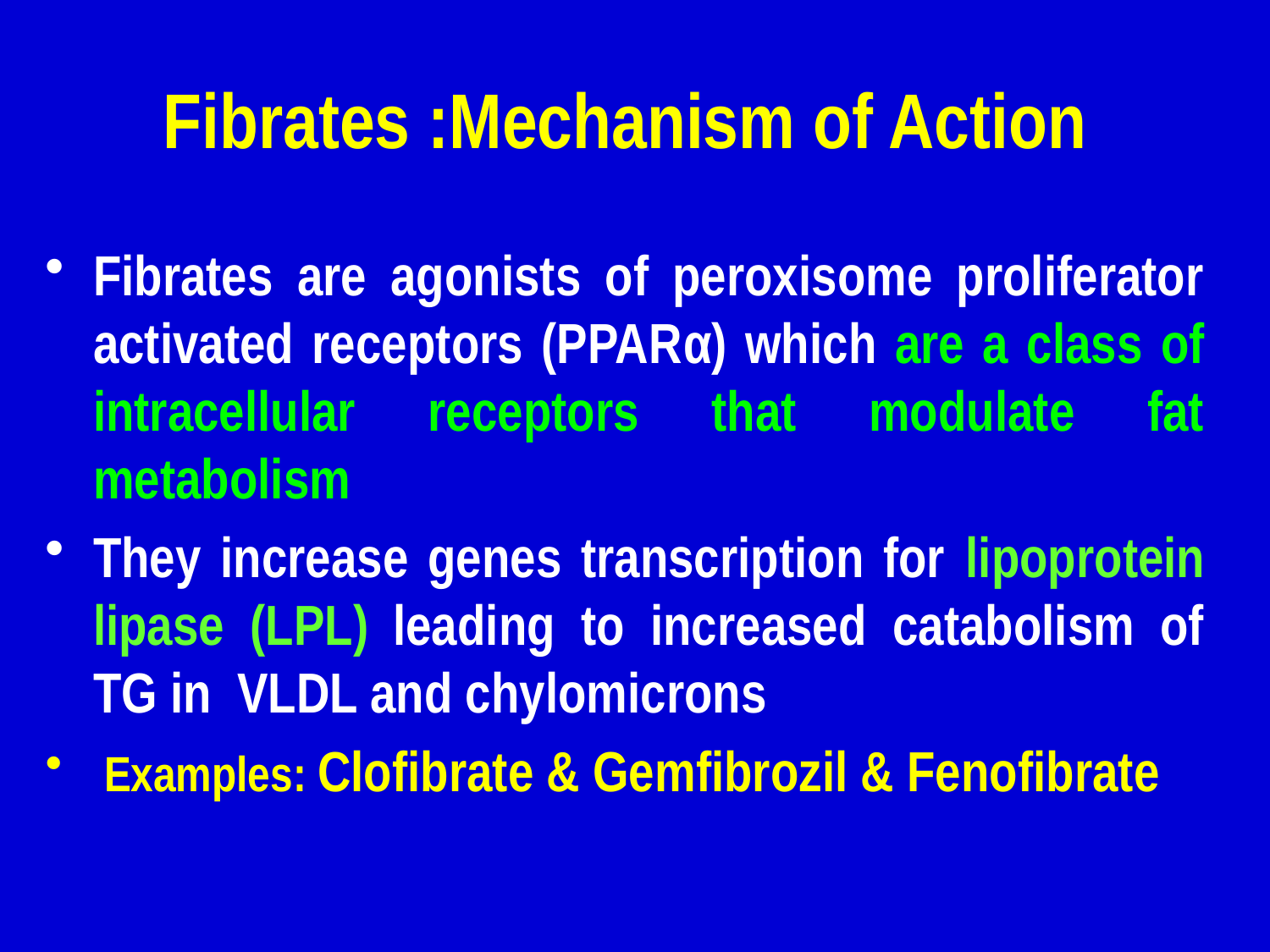

# Fibrates :Mechanism of Action
Fibrates are agonists of peroxisome proliferator activated receptors (PPARα) which are a class of intracellular receptors that modulate fat metabolism
They increase genes transcription for lipoprotein lipase (LPL) leading to increased catabolism of TG in  VLDL and chylomicrons
 Examples: Clofibrate & Gemfibrozil & Fenofibrate